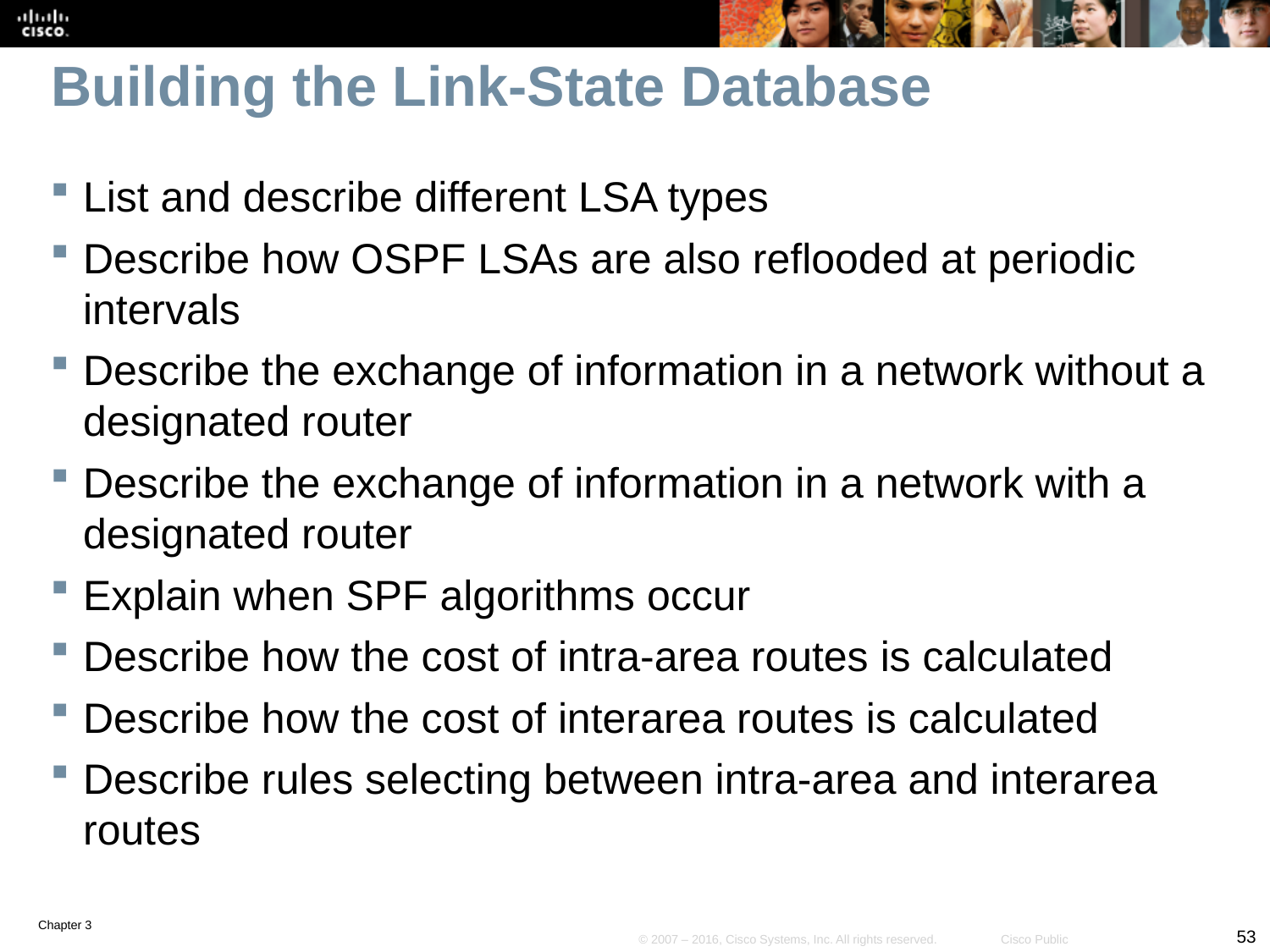

# Building the Link-State Database
List and describe different LSA types
Describe how OSPF LSAs are also reflooded at periodic intervals
Describe the exchange of information in a network without a designated router
Describe the exchange of information in a network with a designated router
Explain when SPF algorithms occur
Describe how the cost of intra-area routes is calculated
Describe how the cost of interarea routes is calculated
Describe rules selecting between intra-area and interarea routes